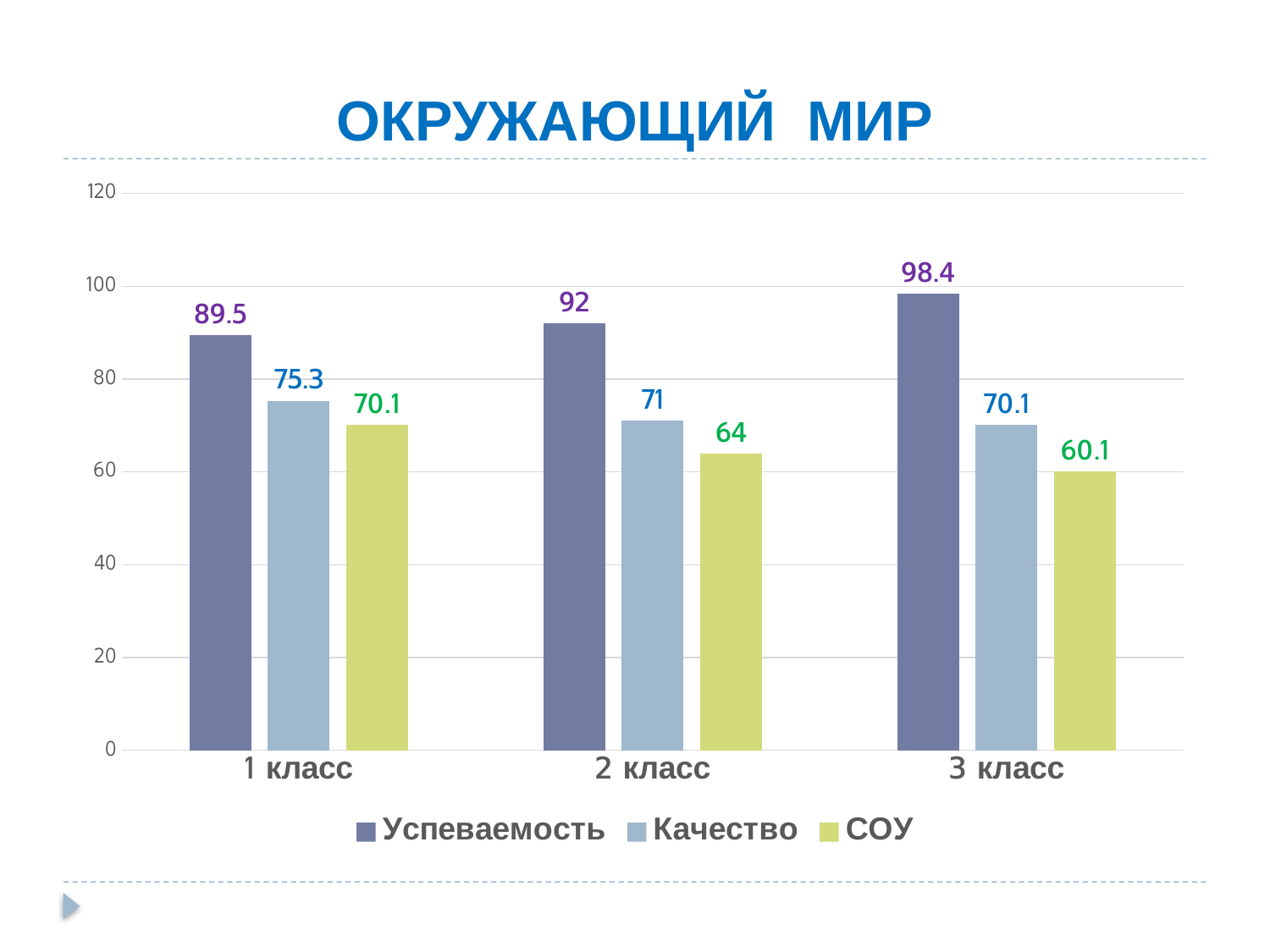

# ОКРУЖАЮЩИЙ  МИР

### Chart

| Category | Успеваемость | Качество | СОУ |
|---|---|---|---|
| 1 класс | 89.5 | 75.3 | 70.1 |
| 2 класс | 92.0 | 71.0 | 64.0 |
| 3 класс | 98.4 | 70.1 | 60.1 |